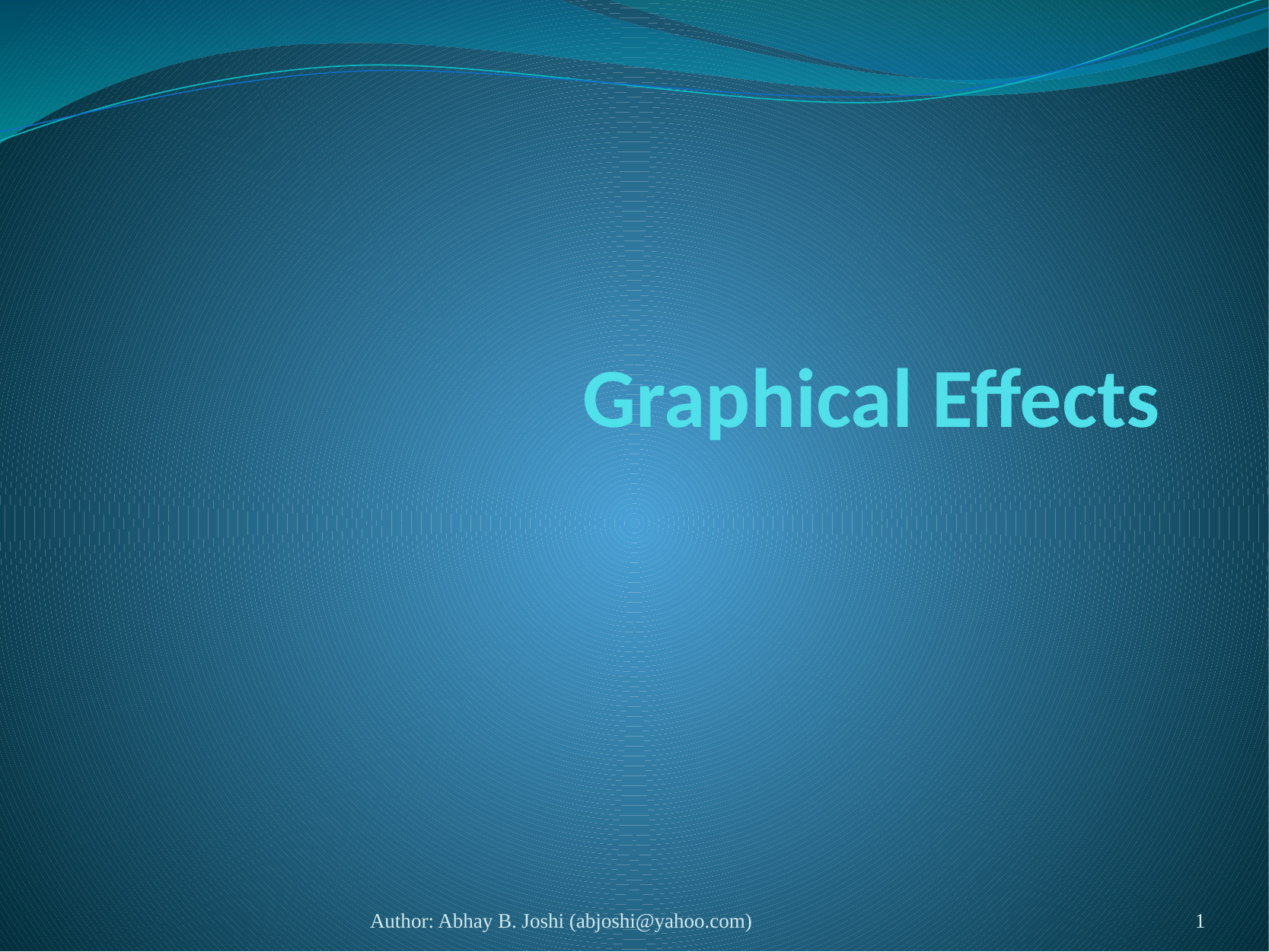

# Graphical Effects

Author: Abhay B. Joshi (abjoshi@yahoo.com)
1